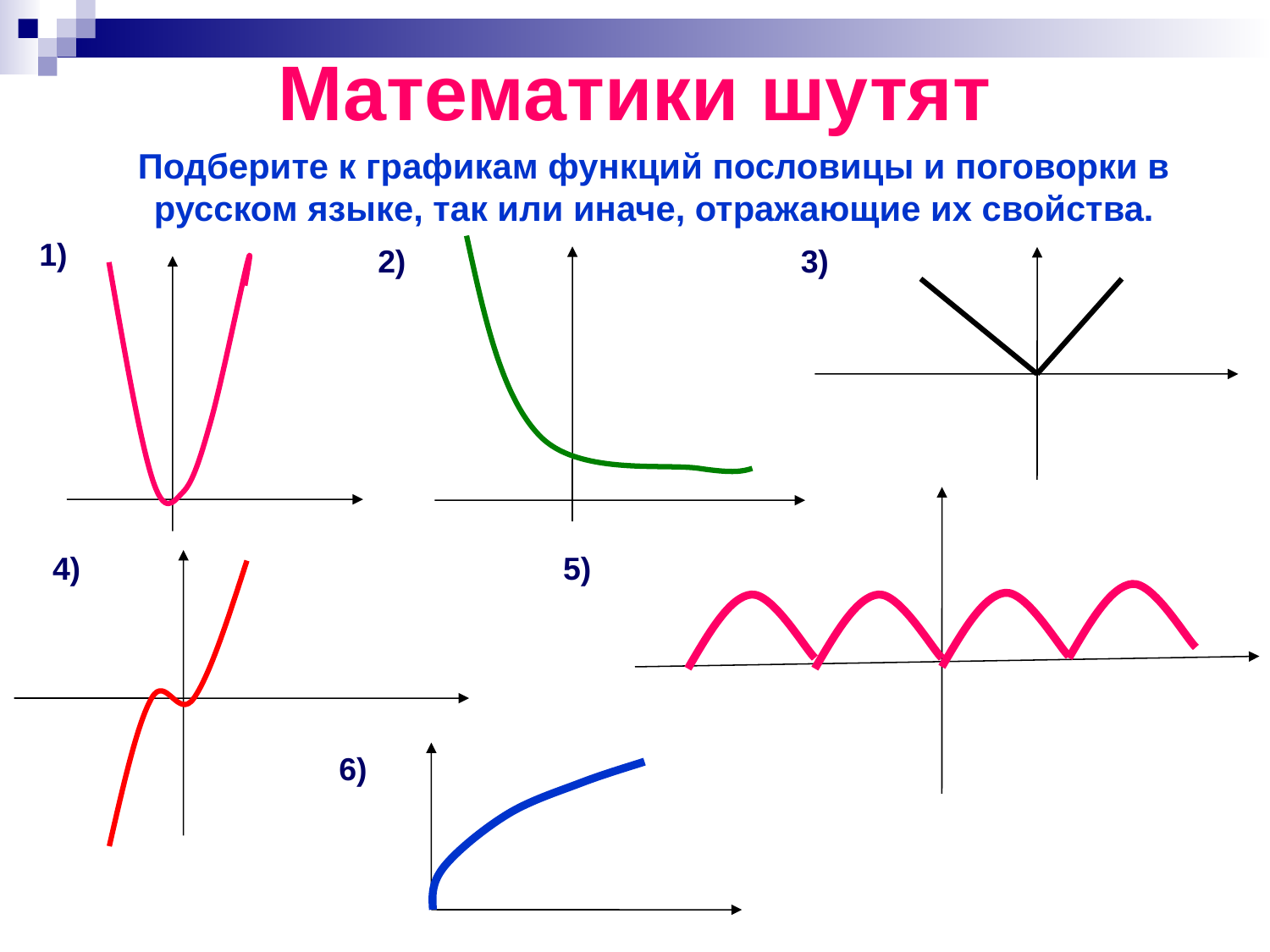

# Математики шутят
Подберите к графикам функций пословицы и поговорки в русском языке, так или иначе, отражающие их свойства.
1)

2)
3)

4)
5)

6)